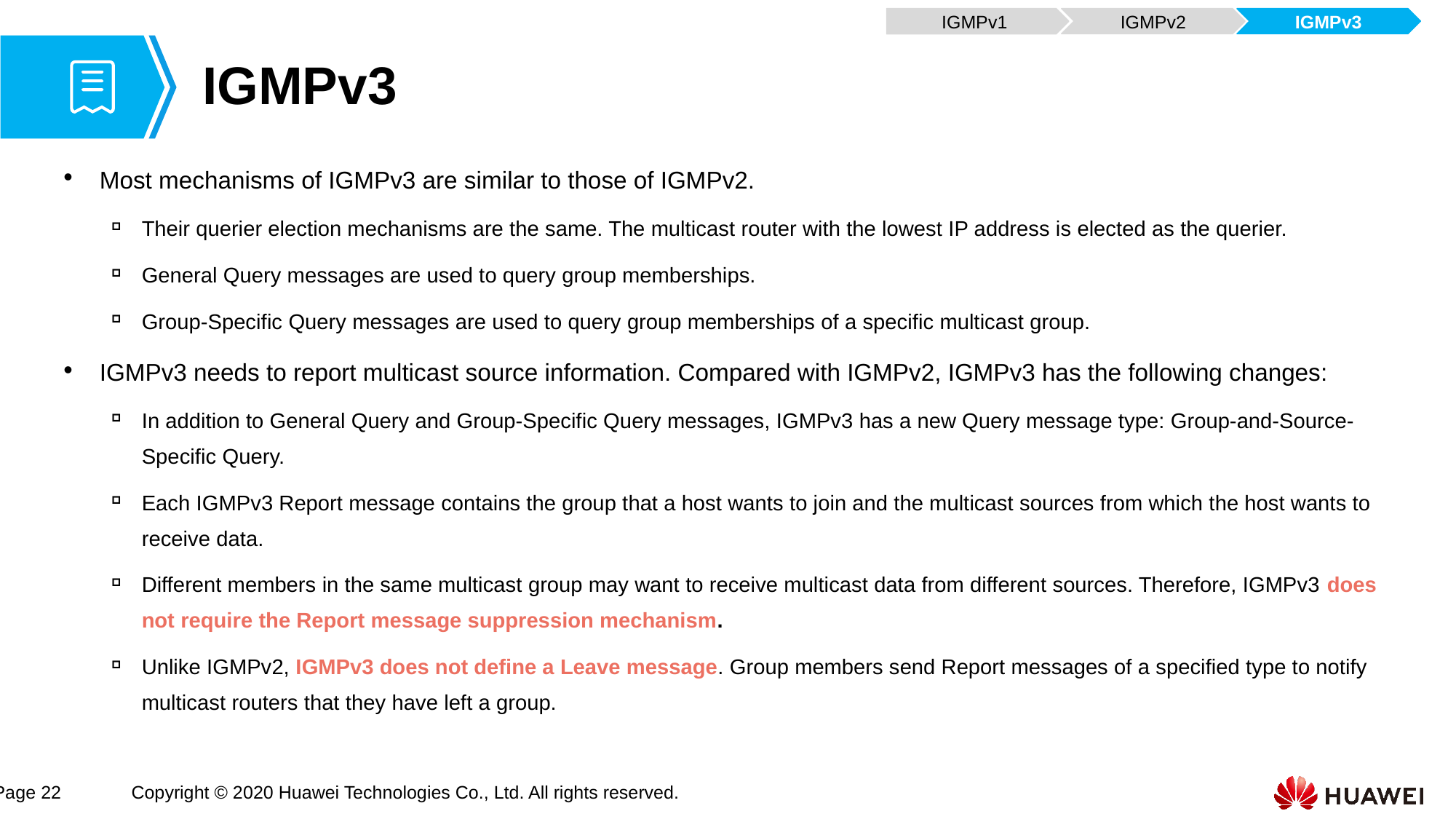

IGMPv1
IGMPv2
IGMPv3
# IGMPv3
Most mechanisms of IGMPv3 are similar to those of IGMPv2.
Their querier election mechanisms are the same. The multicast router with the lowest IP address is elected as the querier.
General Query messages are used to query group memberships.
Group-Specific Query messages are used to query group memberships of a specific multicast group.
IGMPv3 needs to report multicast source information. Compared with IGMPv2, IGMPv3 has the following changes:
In addition to General Query and Group-Specific Query messages, IGMPv3 has a new Query message type: Group-and-Source-Specific Query.
Each IGMPv3 Report message contains the group that a host wants to join and the multicast sources from which the host wants to receive data.
Different members in the same multicast group may want to receive multicast data from different sources. Therefore, IGMPv3 does not require the Report message suppression mechanism.
Unlike IGMPv2, IGMPv3 does not define a Leave message. Group members send Report messages of a specified type to notify multicast routers that they have left a group.